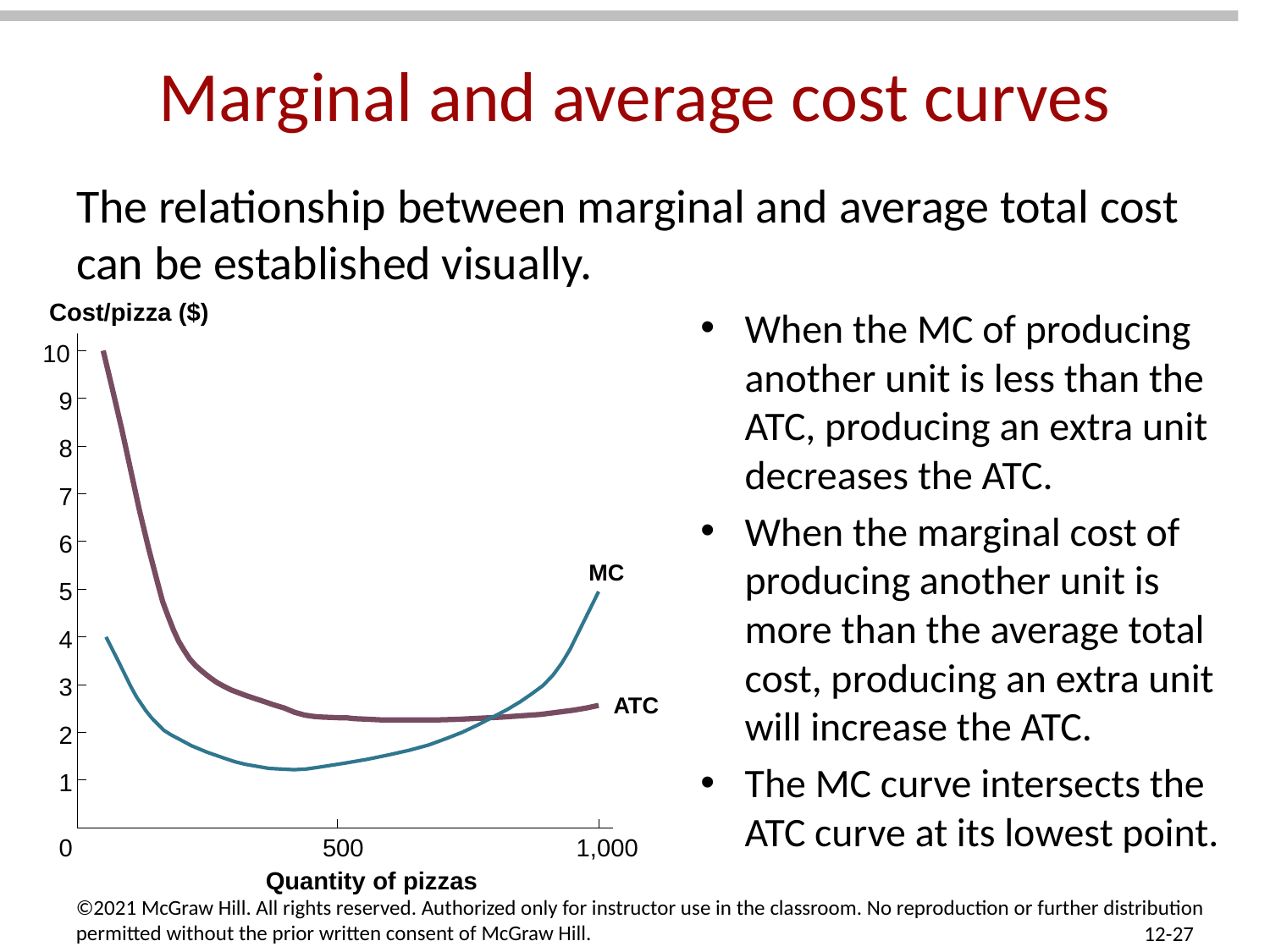

# Marginal and average cost curves

The relationship between marginal and average total cost can be established visually.
Cost/pizza ($)
When the MC of producing another unit is less than the ATC, producing an extra unit decreases the ATC.
When the marginal cost of producing another unit is more than the average total cost, producing an extra unit will increase the ATC.
The MC curve intersects the ATC curve at its lowest point.

10

9

8

7

6

MC
5

4

3

ATC
2

1

0
500
1,000
Quantity of pizzas